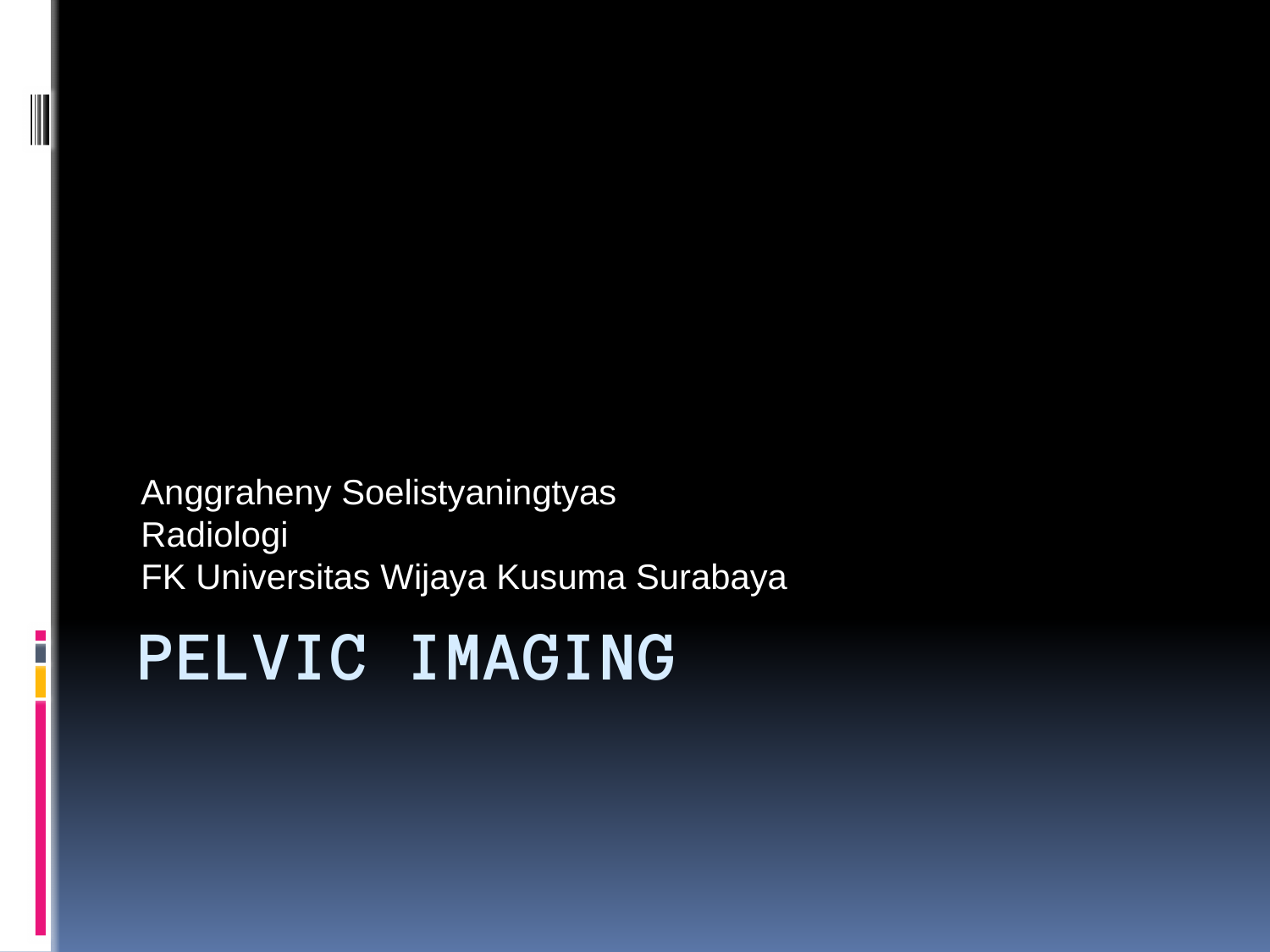

Anggraheny Soelistyaningtyas
Radiologi
FK Universitas Wijaya Kusuma Surabaya
# Pelvic Imaging